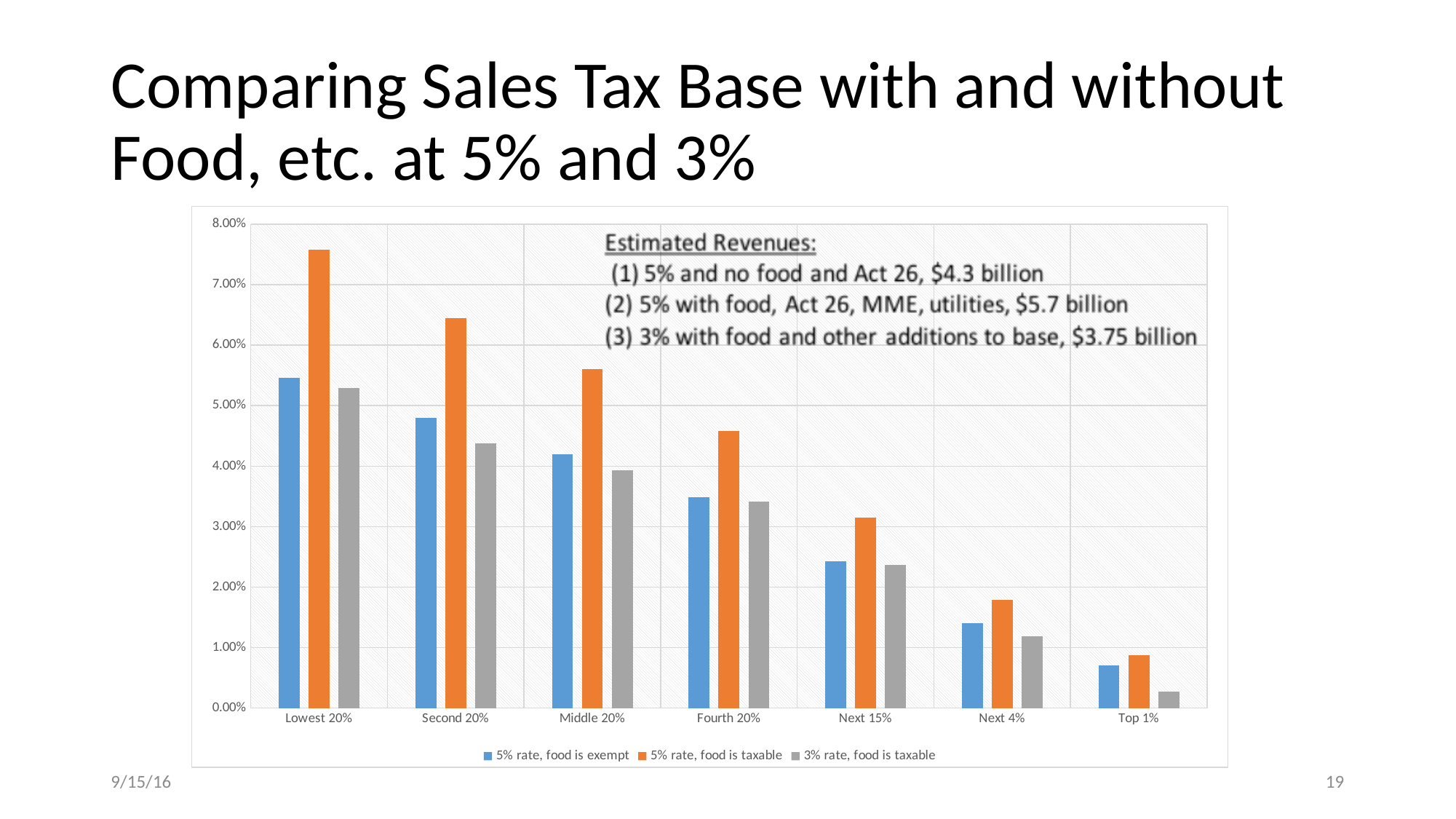

# Comparing Sales Tax Base with and without Food, etc. at 5% and 3%

### Chart

| Category | 5% rate, food is exempt | 5% rate, food is taxable | 3% rate, food is taxable |
|---|---|---|---|
| Lowest 20% | 0.0545833333333333 | 0.0757798531164714 | 0.052925087143814 |
| Second 20% | 0.047962962962963 | 0.0644157153879967 | 0.043809233888974 |
| Middle 20% | 0.0420108695652174 | 0.0560806840912795 | 0.0392524975684627 |
| Fourth 20% | 0.0348648648648649 | 0.0458124463053876 | 0.0340834413948782 |
| Next 15% | 0.0243045112781955 | 0.0315227203603955 | 0.0236225012695376 |
| Next 4% | 0.0140331010452962 | 0.0178681912839175 | 0.011848144749344 |
| Top 1% | 0.00711509433962264 | 0.00876309801944176 | 0.00277107144992614 |
9/15/16
19